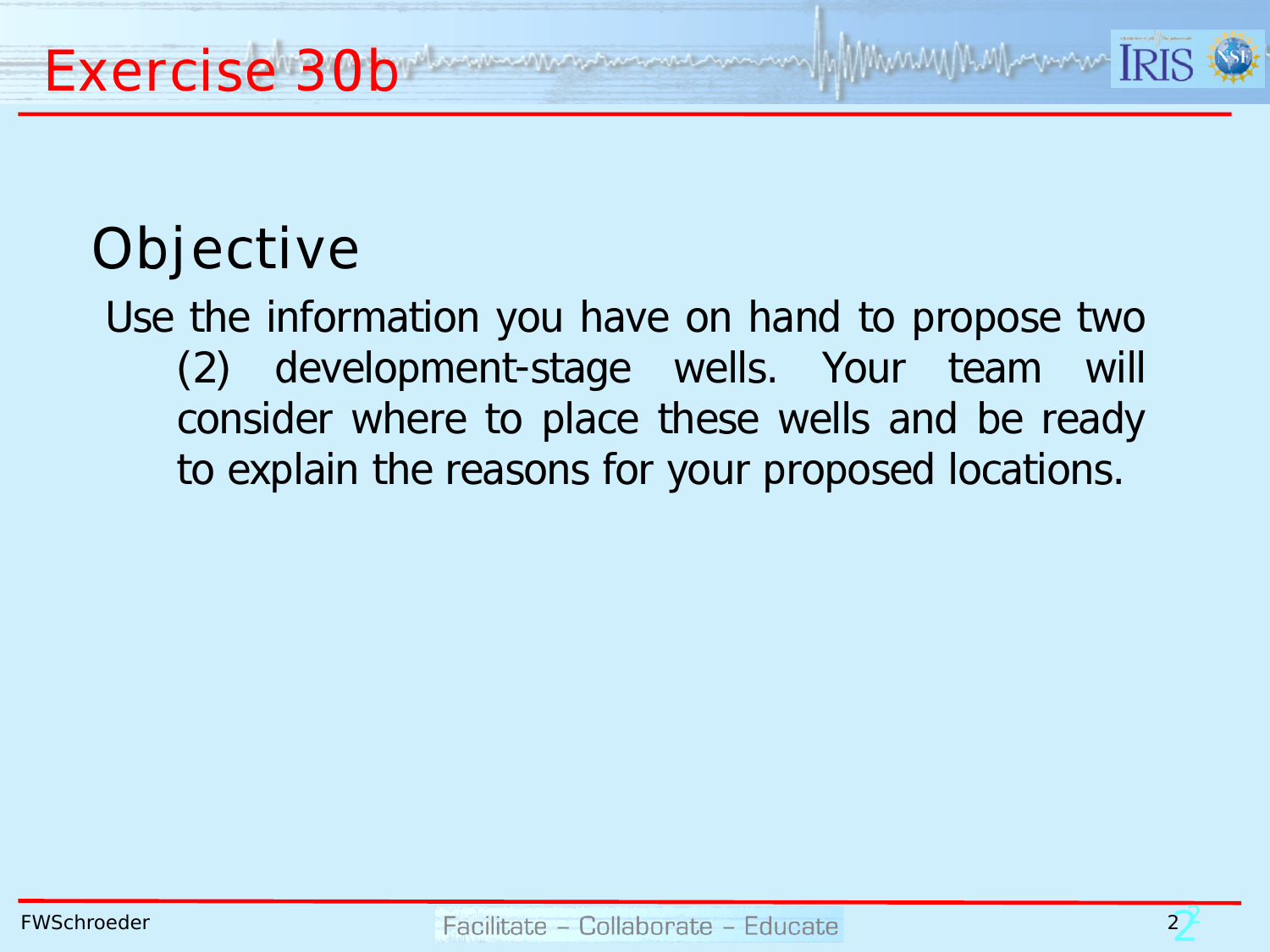

# Exercise 30b
Objective
 Use the information you have on hand to propose two (2) development-stage wells. Your team will consider where to place these wells and be ready to explain the reasons for your proposed locations.

2
2